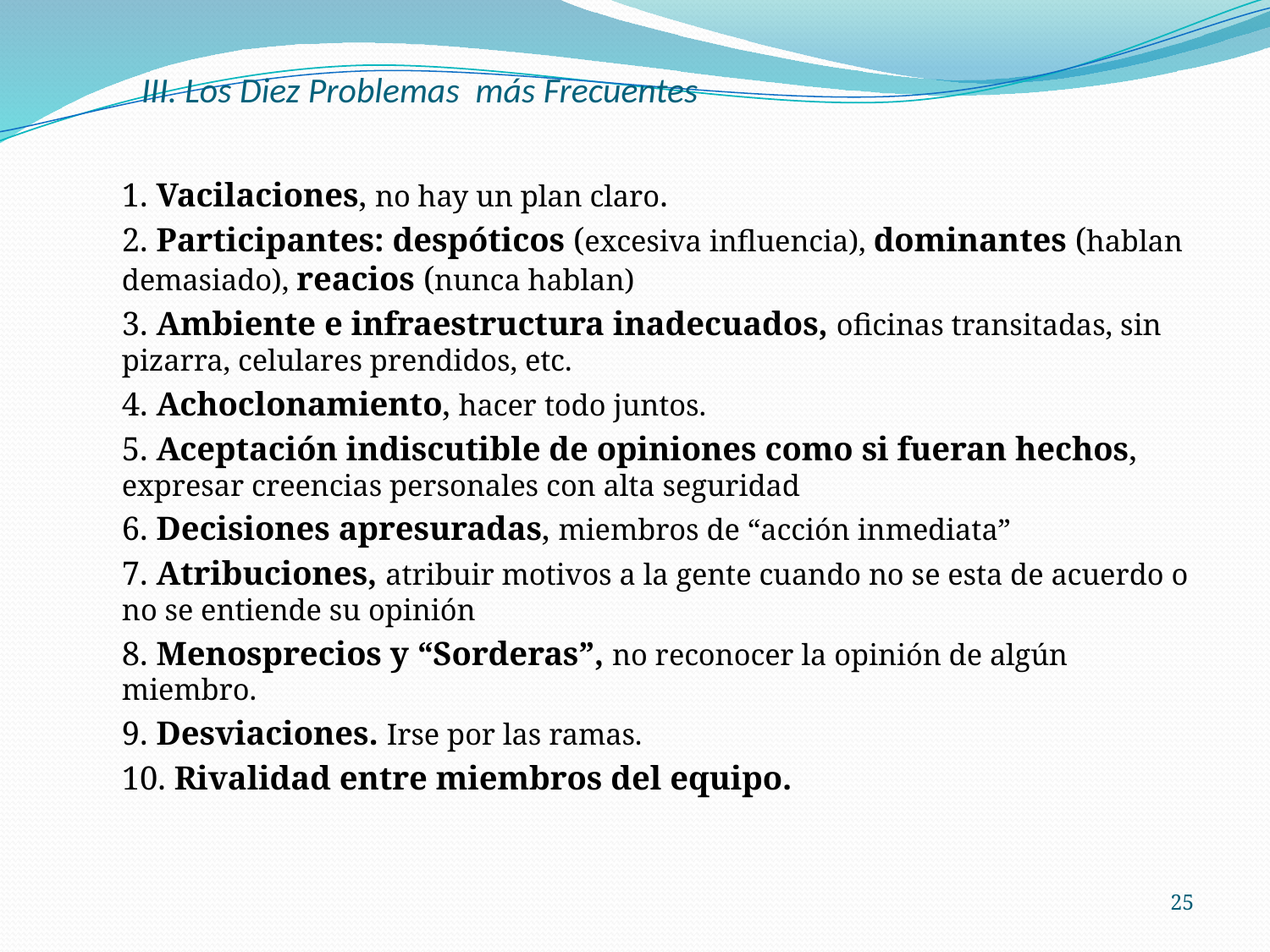

# III. Los Diez Problemas  más Frecuentes

1. Vacilaciones, no hay un plan claro.
2. Participantes: despóticos (excesiva influencia), dominantes (hablan demasiado), reacios (nunca hablan)
3. Ambiente e infraestructura inadecuados, oficinas transitadas, sin pizarra, celulares prendidos, etc.
4. Achoclonamiento, hacer todo juntos.
5. Aceptación indiscutible de opiniones como si fueran hechos, expresar creencias personales con alta seguridad
6. Decisiones apresuradas, miembros de “acción inmediata”
7. Atribuciones, atribuir motivos a la gente cuando no se esta de acuerdo o no se entiende su opinión
8. Menosprecios y “Sorderas”, no reconocer la opinión de algún miembro.
9. Desviaciones. Irse por las ramas.
10. Rivalidad entre miembros del equipo.

25